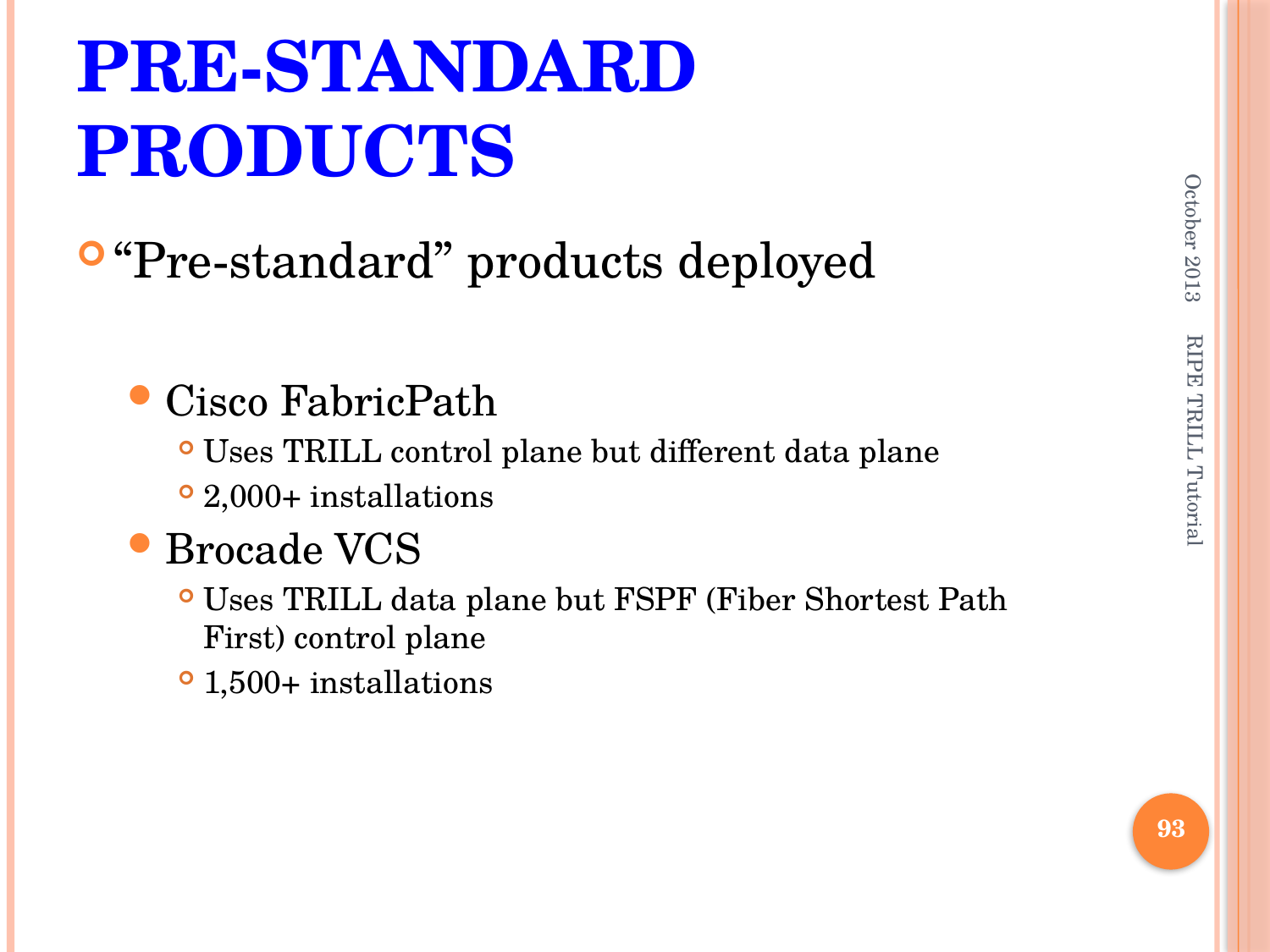

# Pre-Standard Products
October 2013
“Pre-standard” products deployed

Cisco FabricPath
Uses TRILL control plane but different data plane
2,000+ installations
Brocade VCS
Uses TRILL data plane but FSPF (Fiber Shortest Path First) control plane
1,500+ installations
RIPE TRILL Tutorial
93